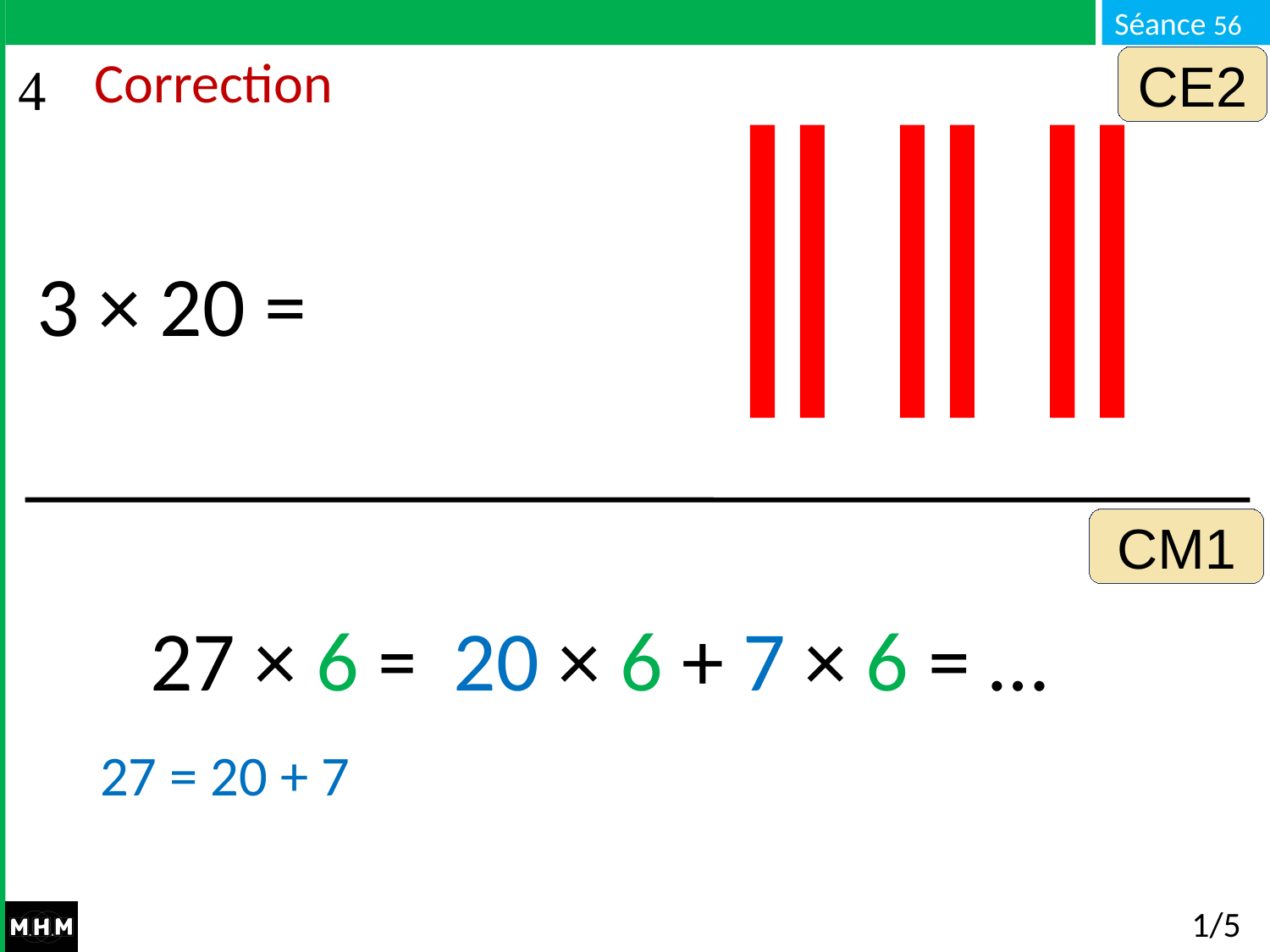

CE2
# Correction

3 × 20 =

CM1
27 × 6 = …
20 × 6 + 7 × 6 = …
27 = 20 + 7
1/5